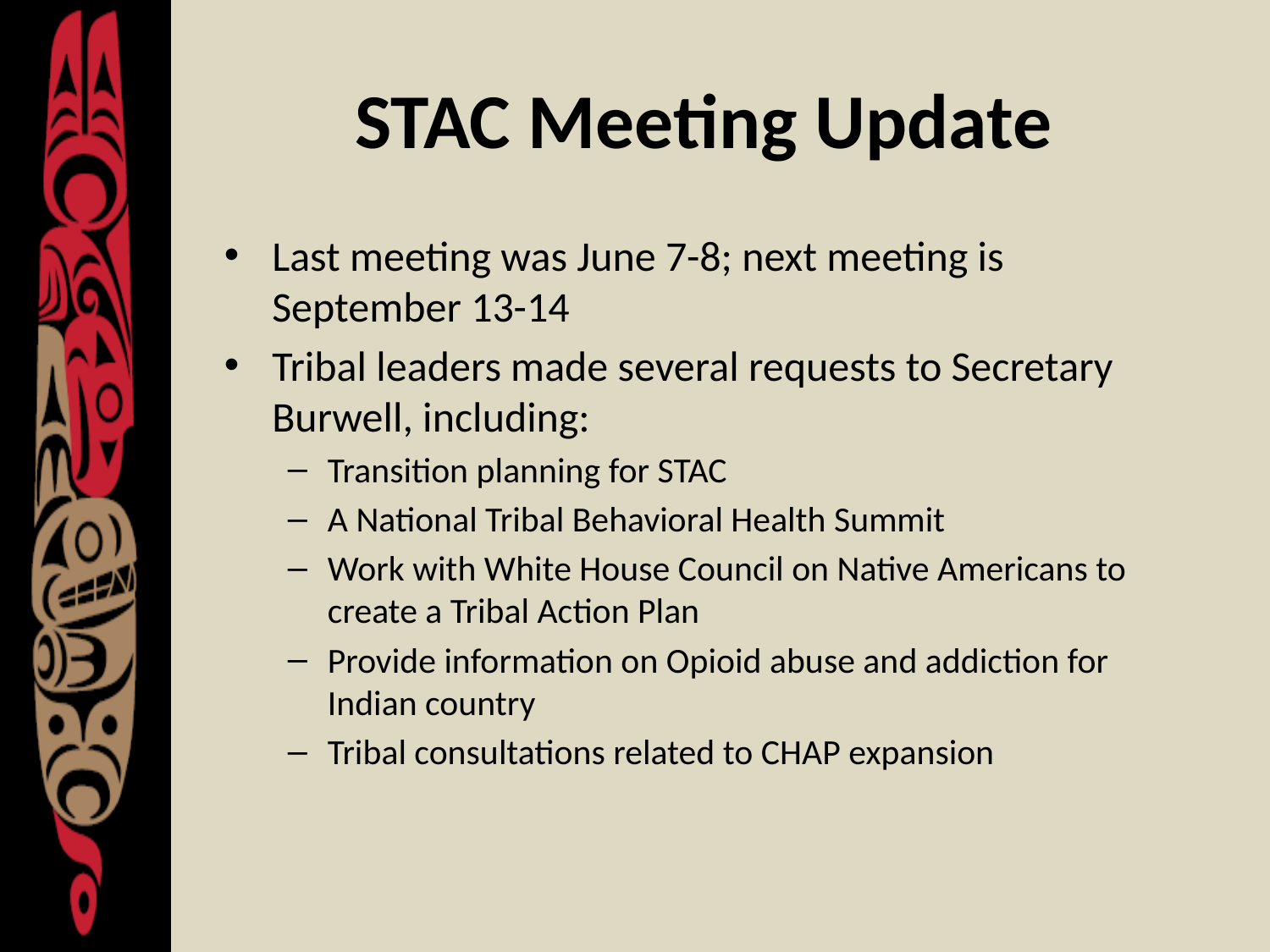

# STAC Meeting Update
Last meeting was June 7-8; next meeting is September 13-14
Tribal leaders made several requests to Secretary Burwell, including:
Transition planning for STAC
A National Tribal Behavioral Health Summit
Work with White House Council on Native Americans to create a Tribal Action Plan
Provide information on Opioid abuse and addiction for Indian country
Tribal consultations related to CHAP expansion